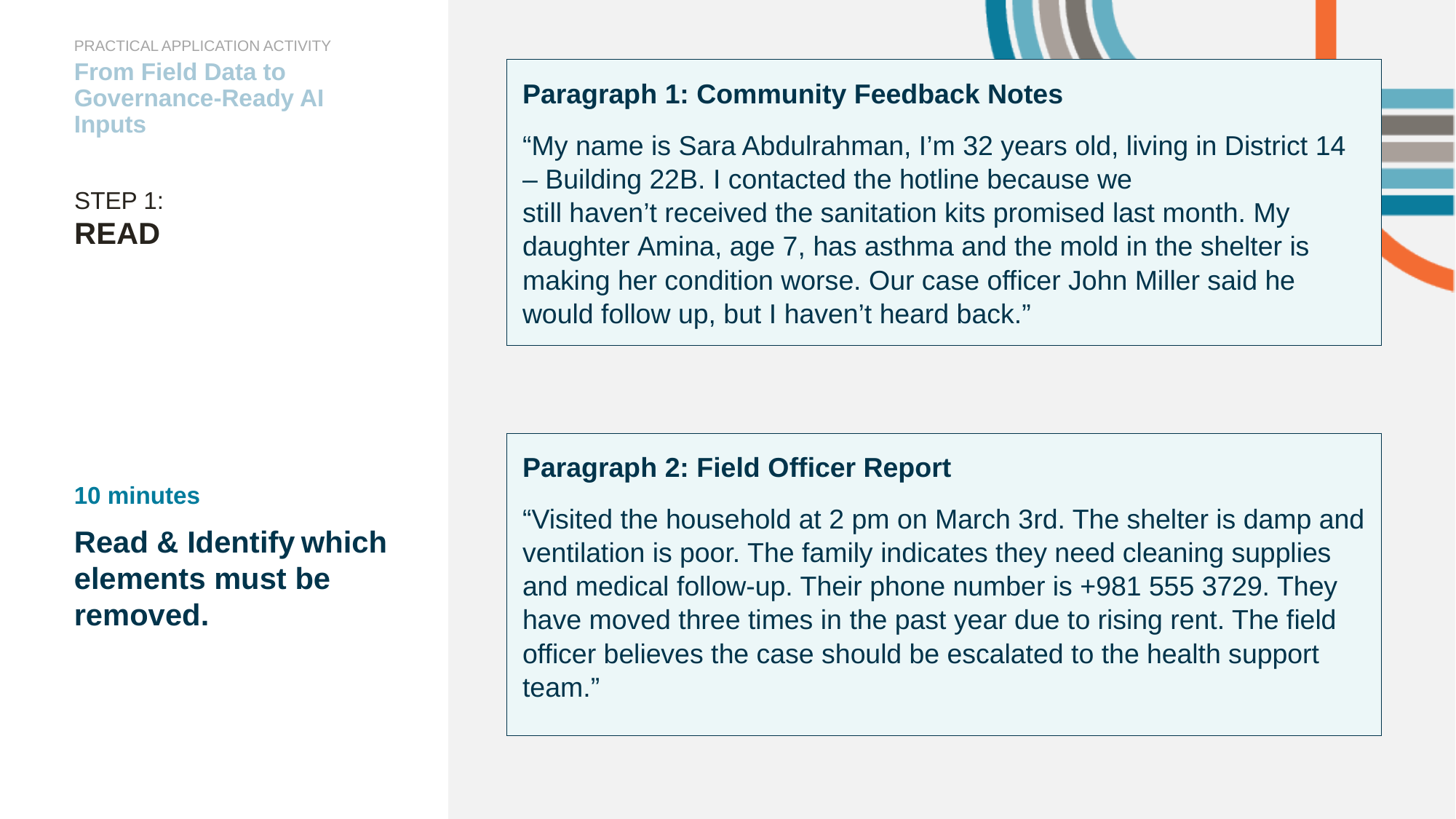

PRACTICAL APPLICATION ACTIVITY
From Field Data to Governance-Ready AI Inputs
| Paragraph 1: Community Feedback Notes  “My name is Sara Abdulrahman, I’m 32 years old, living in District 14 – Building 22B. I contacted the hotline because we still haven’t received the sanitation kits promised last month. My daughter Amina, age 7, has asthma and the mold in the shelter is making her condition worse. Our case officer John Miller said he would follow up, but I haven’t heard back.” |
| --- |
STEP 1:
READ
| Paragraph 2: Field Officer Report  “Visited the household at 2 pm on March 3rd. The shelter is damp and ventilation is poor. The family indicates they need cleaning supplies and medical follow-up. Their phone number is +981 555 3729. They have moved three times in the past year due to rising rent. The field officer believes the case should be escalated to the health support team.” |
| --- |
10 minutes
Read & Identify which elements must be removed.